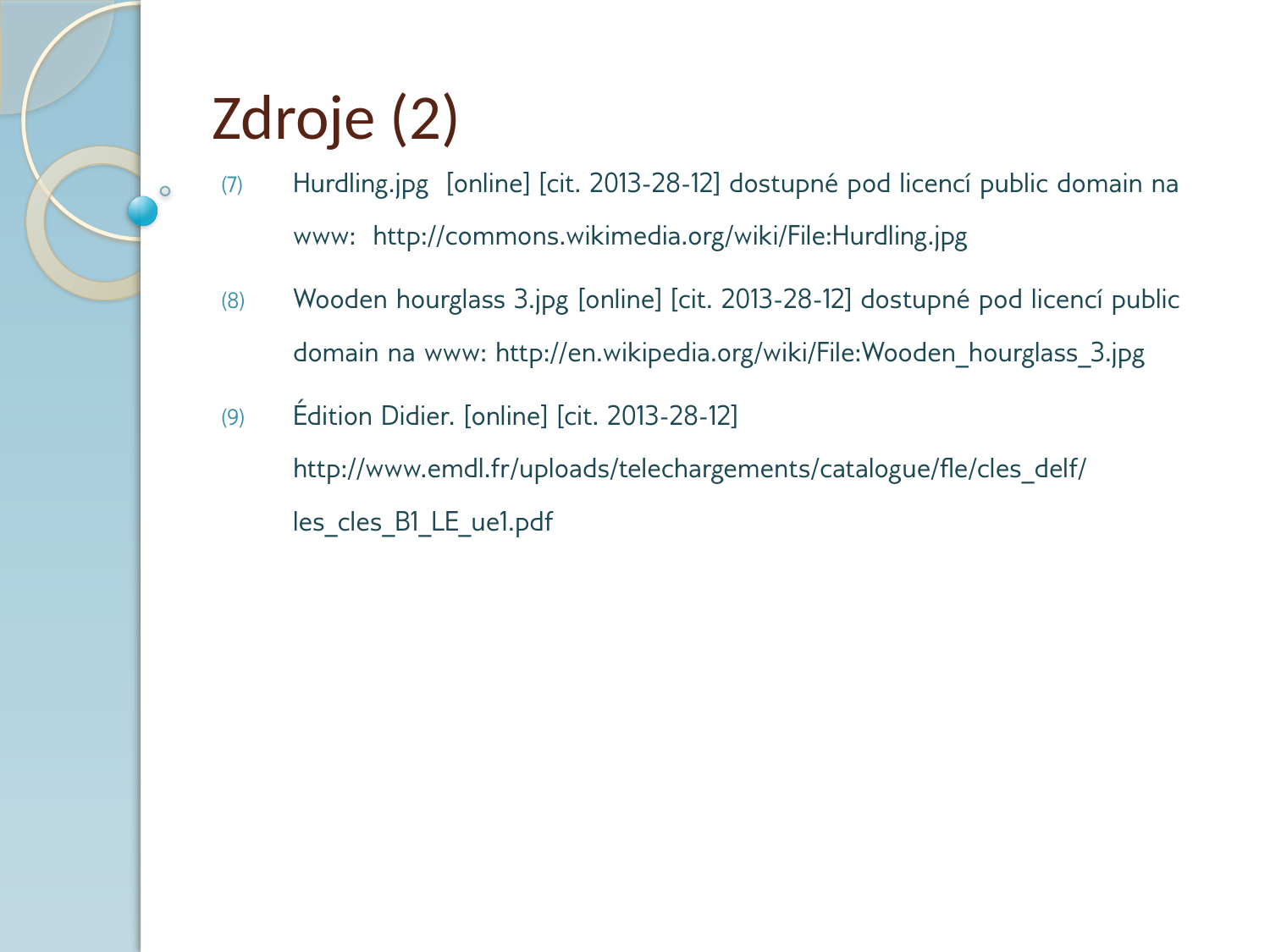

# Zdroje (2)
Hurdling.jpg  [online] [cit. 2013-28-12] dostupné pod licencí public domain na www:  http://commons.wikimedia.org/wiki/File:Hurdling.jpg
Wooden hourglass 3.jpg [online] [cit. 2013-28-12] dostupné pod licencí public domain na www: http://en.wikipedia.org/wiki/File:Wooden_hourglass_3.jpg
Édition Didier. [online] [cit. 2013-28-12] http://www.emdl.fr/uploads/telechargements/catalogue/fle/cles_delf/les_cles_B1_LE_ue1.pdf